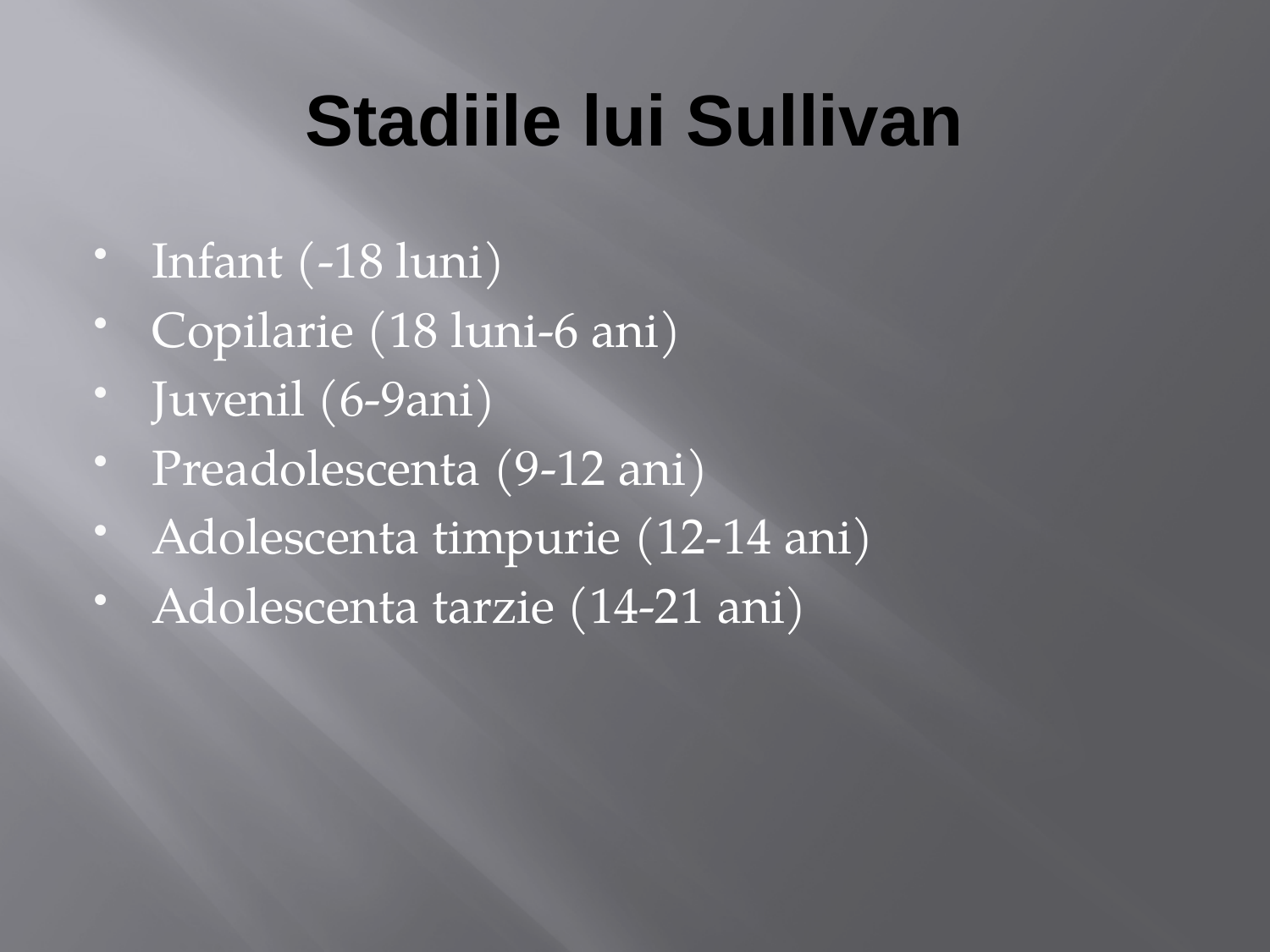

# Stadiile lui Sullivan
Infant (-18 luni)
Copilarie (18 luni-6 ani)
Juvenil (6-9ani)
Preadolescenta (9-12 ani)
Adolescenta timpurie (12-14 ani)
Adolescenta tarzie (14-21 ani)